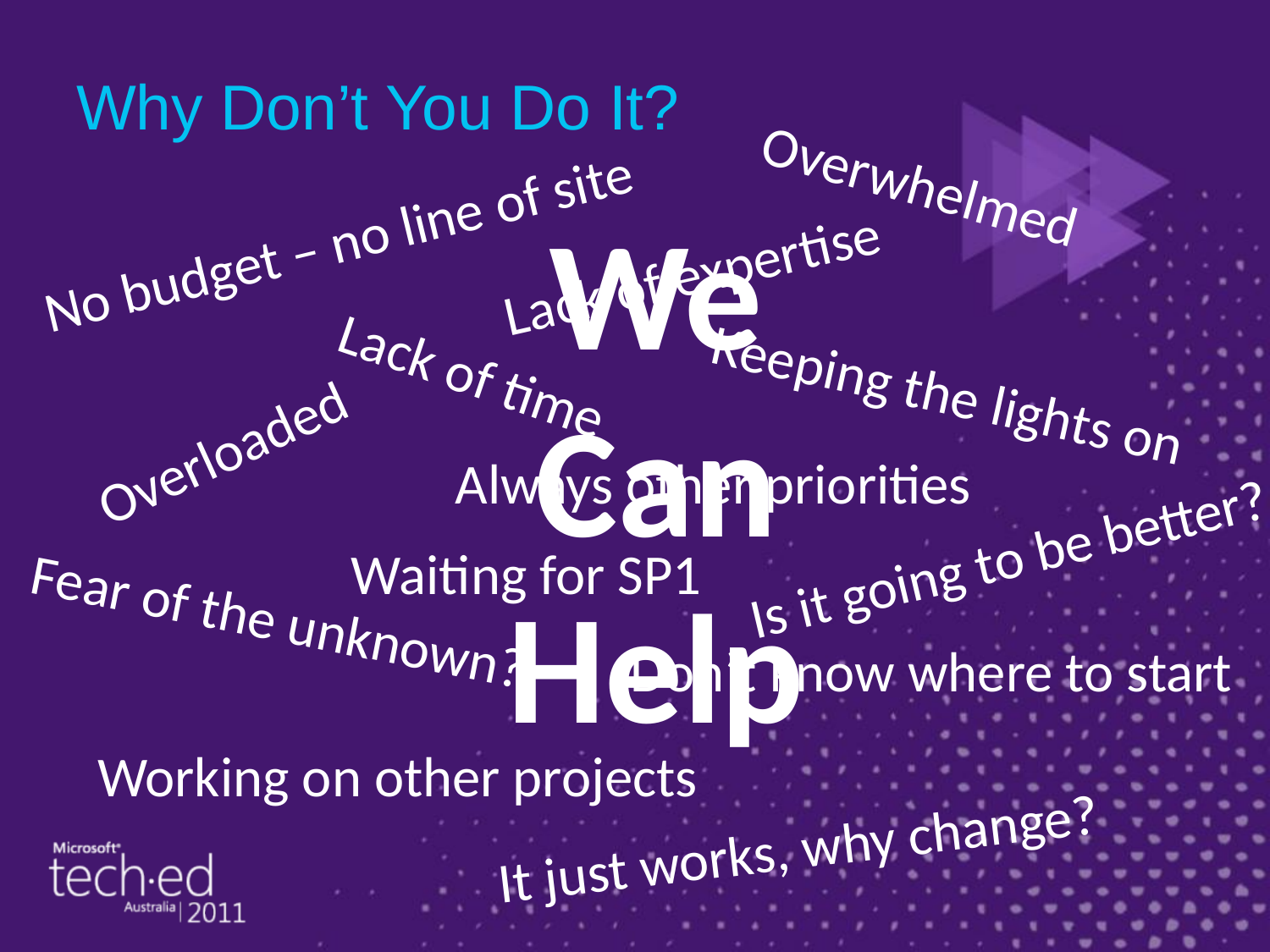

# Why Don’t You Do It?
Overwhelmed
We

Can
Help
No budget – no line of site
Lack of expertise
Lack of time
Keeping the lights on
Overloaded
Always other priorities
Is it going to be better?
Waiting for SP1
Fear of the unknown?
Don’t know where to start
Working on other projects
It just works, why change?